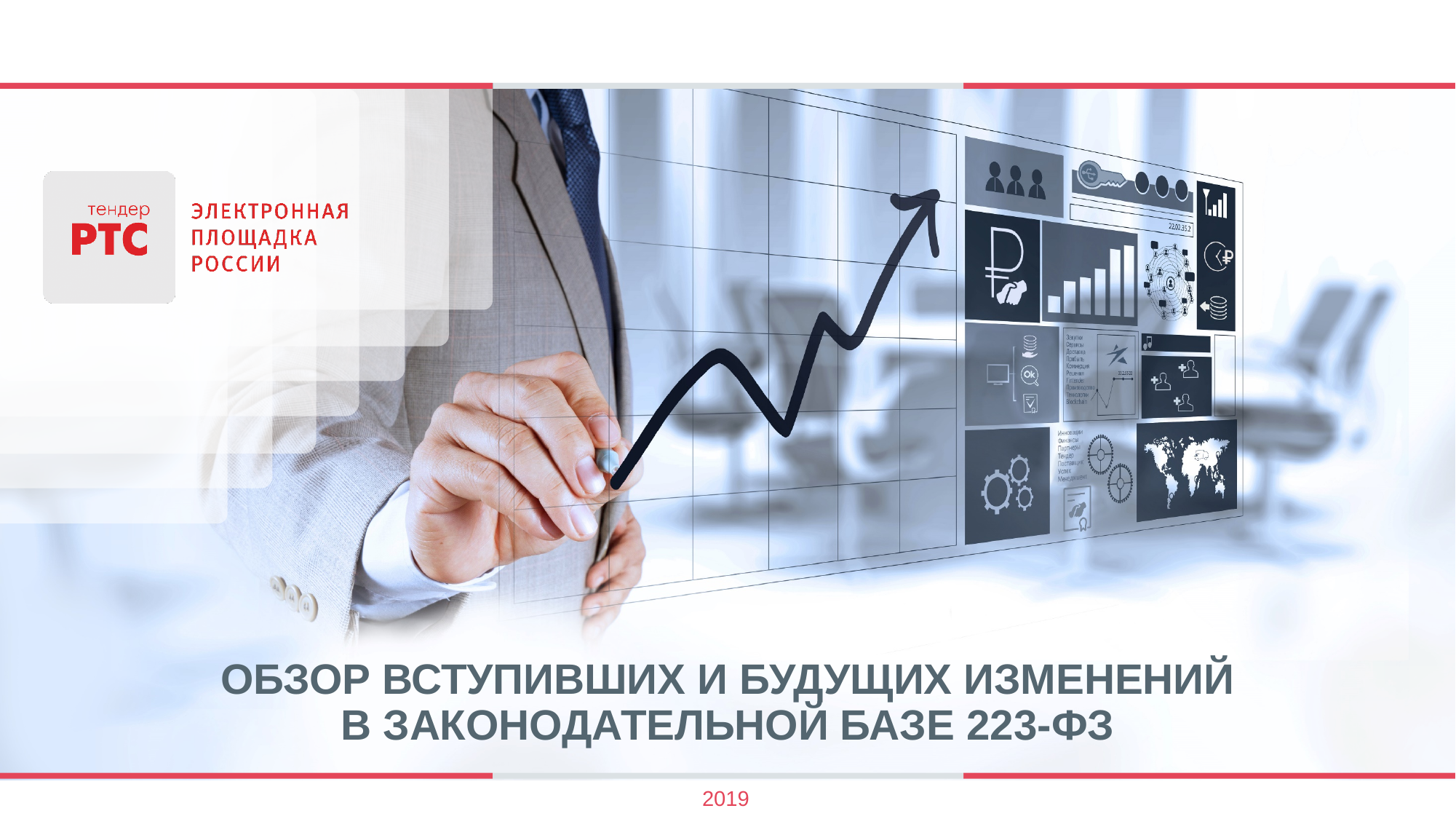

# Обзор вступивших и будущих изменений в законодательной базе 223-ФЗ